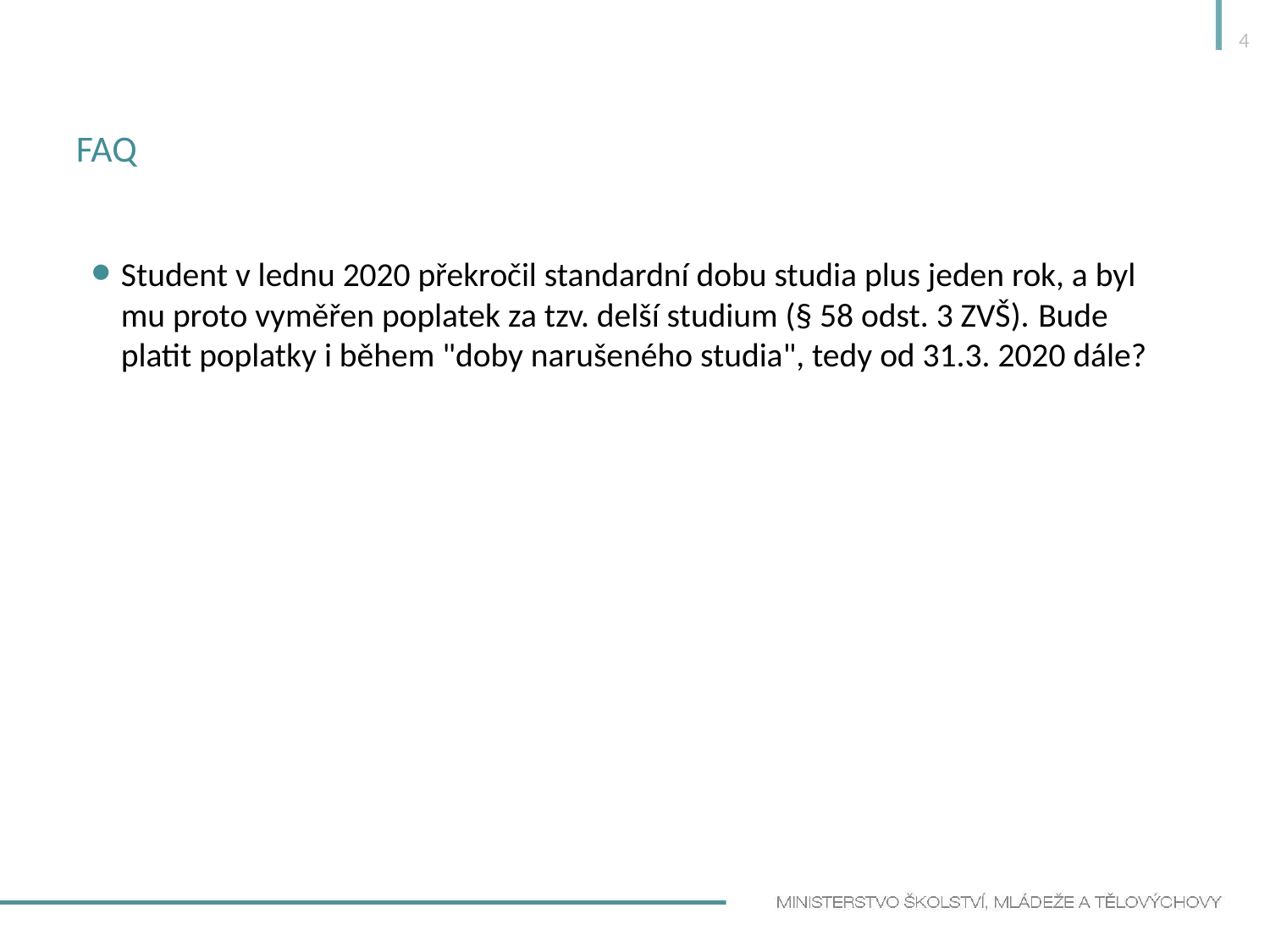

4
# FAQ
Student v lednu 2020 překročil standardní dobu studia plus jeden rok, a byl mu proto vyměřen poplatek za tzv. delší studium (§ 58 odst. 3 ZVŠ). Bude platit poplatky i během "doby narušeného studia", tedy od 31.3. 2020 dále?